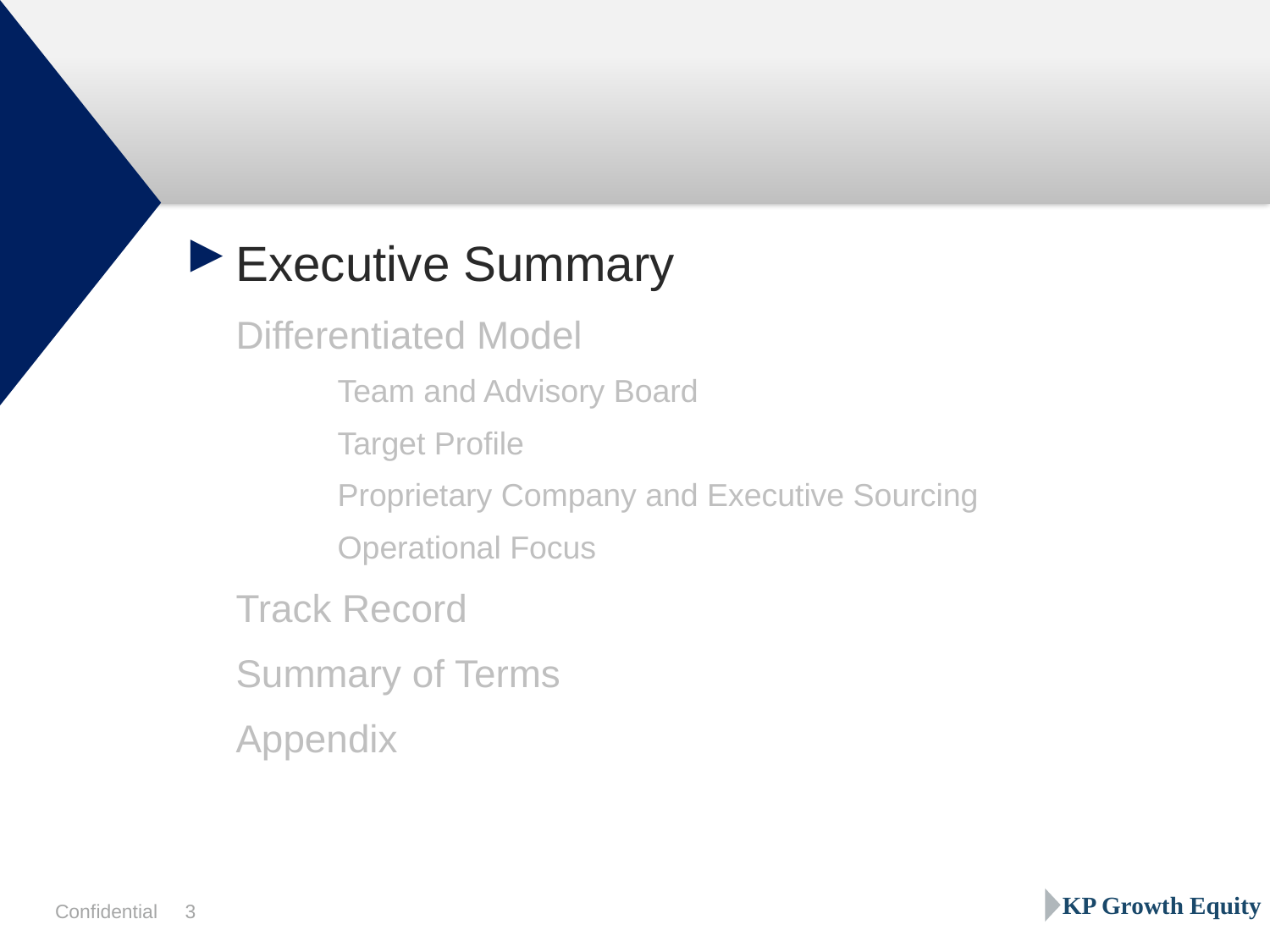

Executive Summary
Differentiated Model
Team and Advisory Board
Target Profile
Proprietary Company and Executive Sourcing
Operational Focus
Track Record
Summary of Terms
Appendix

KP Growth Equity
Confidential
3